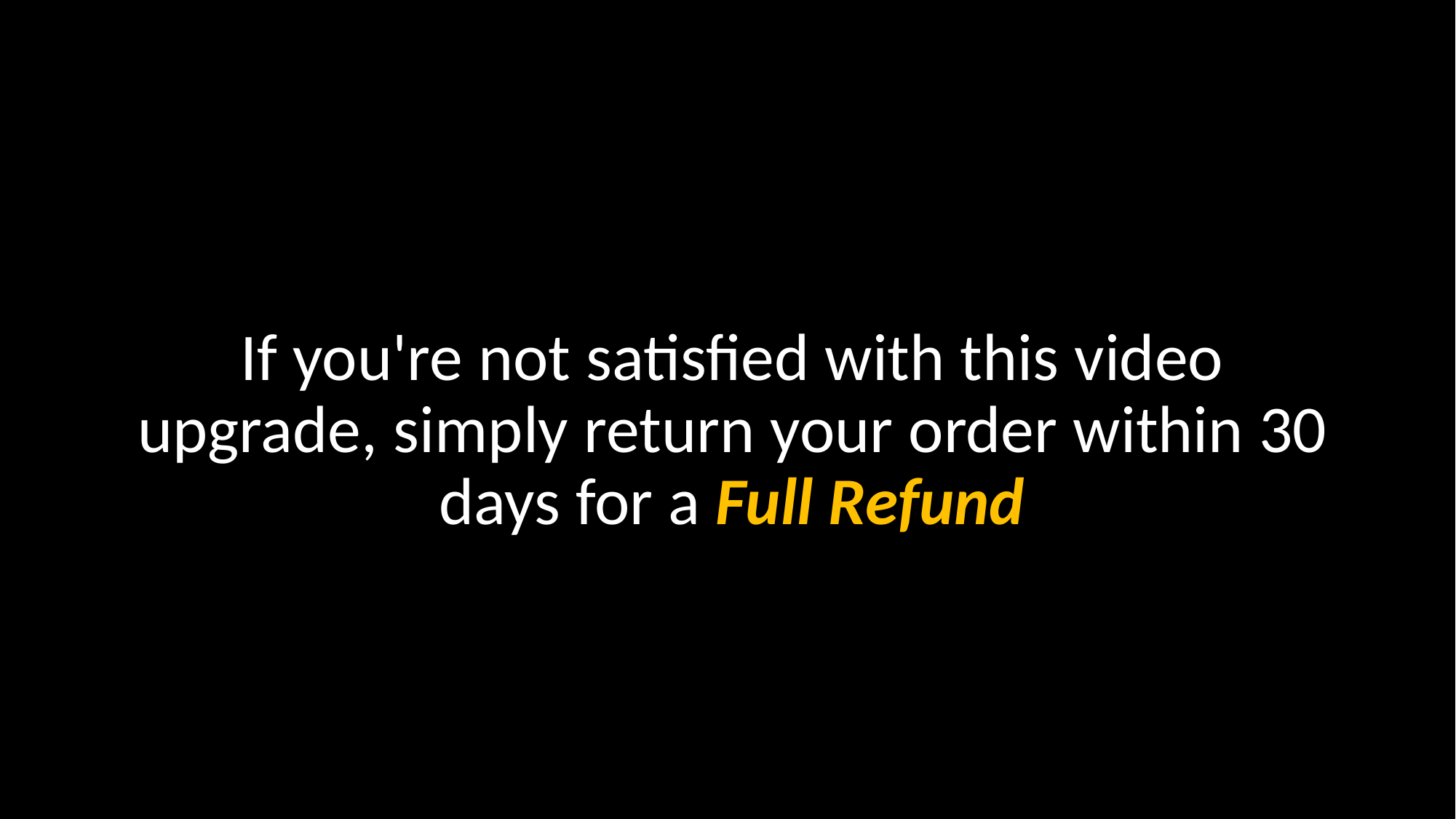

If you're not satisfied with this video upgrade, simply return your order within 30 days for a Full Refund